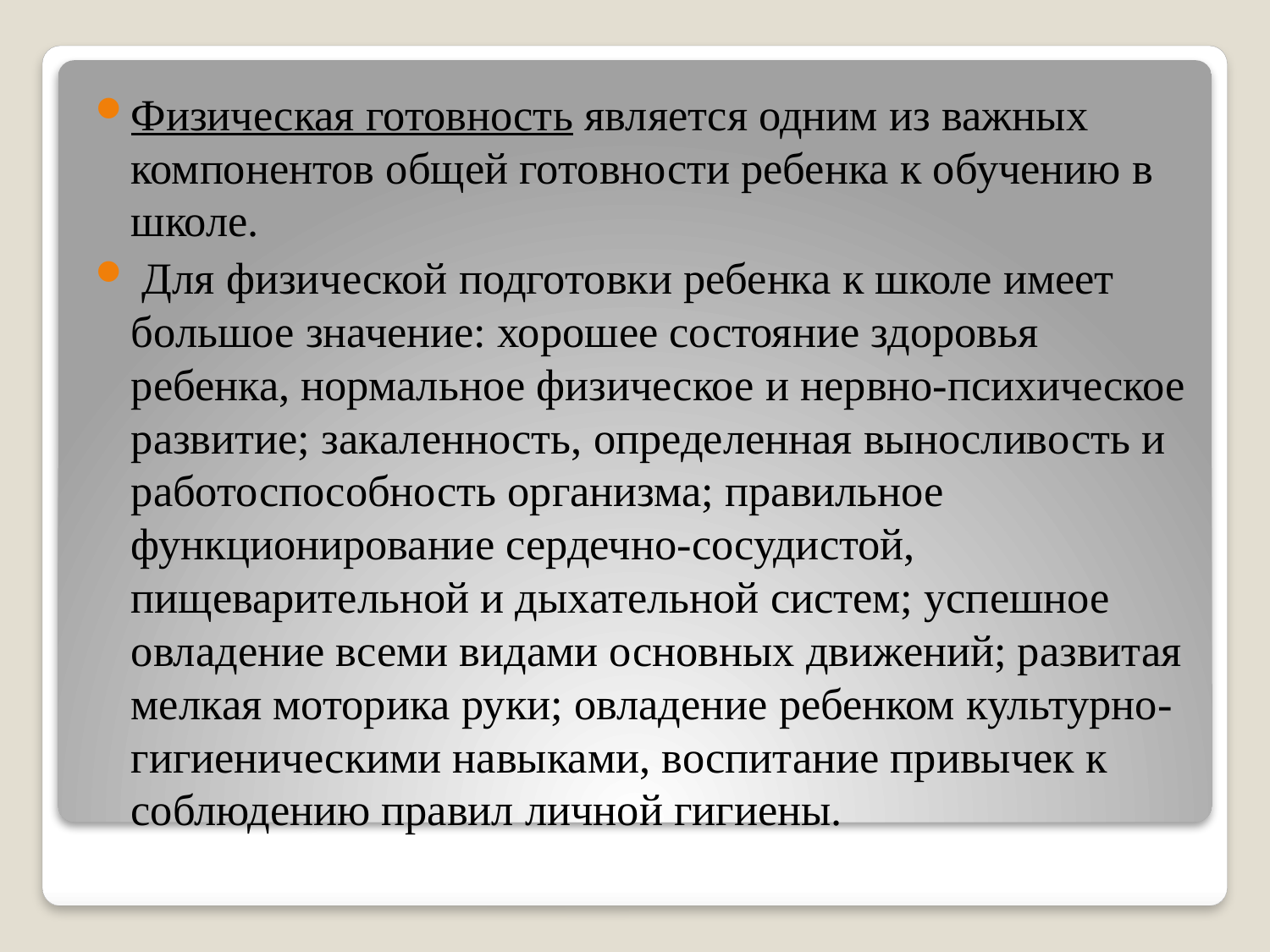

Физическая готовность является одним из важных компонентов общей готовности ребенка к обучению в школе.
 Для физической подготовки ребенка к школе имеет большое значение: хорошее состояние здоровья ребенка, нормальное физическое и нервно-психическое развитие; закаленность, определенная выносливость и работоспособность организма; правильное функционирование сердечно-сосудистой, пищеварительной и дыхательной систем; успешное овладение всеми видами основных движений; развитая мелкая моторика руки; овладение ребенком культурно-гигиеническими навыками, воспитание привычек к соблюдению правил личной гигиены.
#